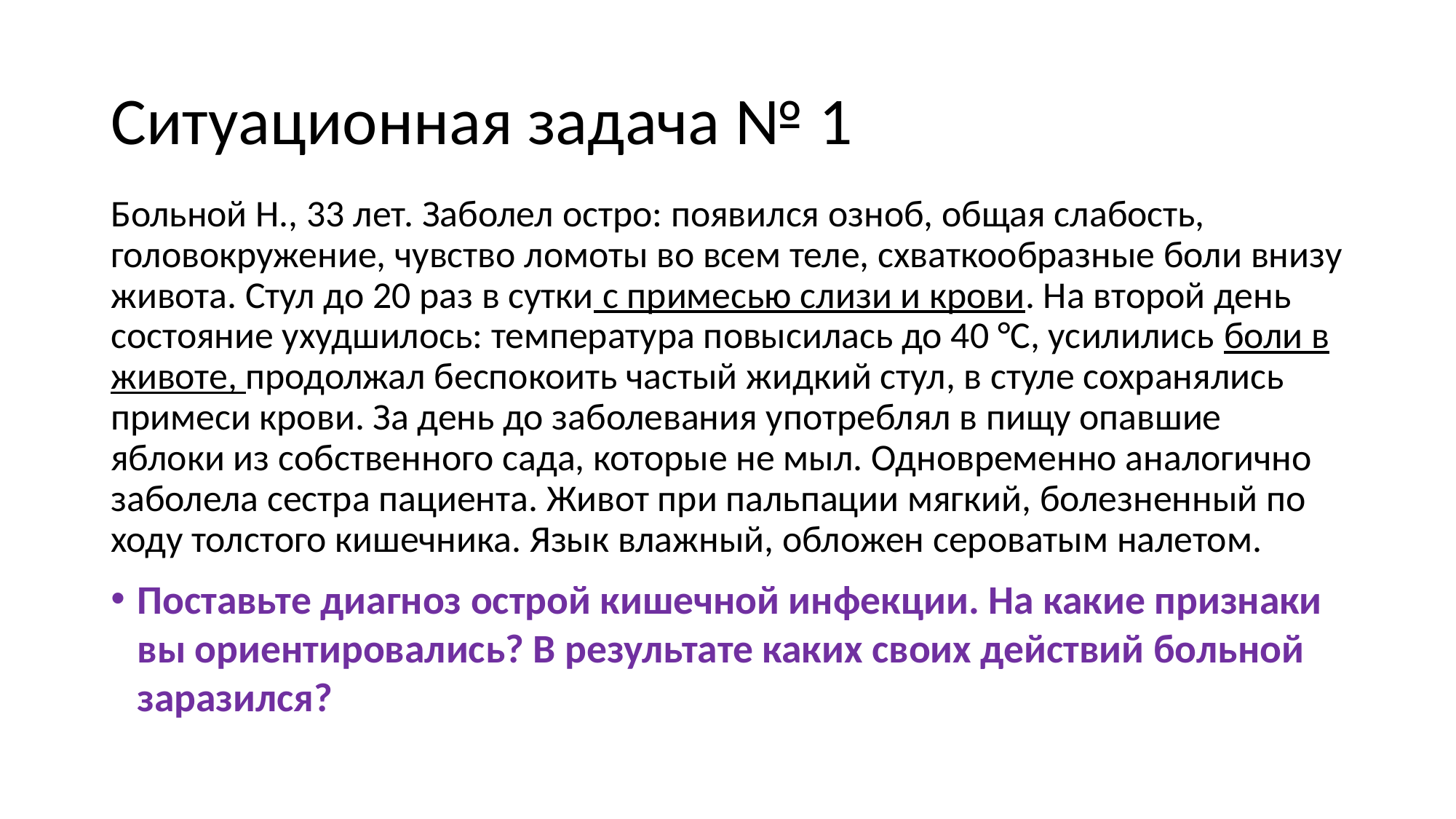

# Ситуационная задача № 1
Больной Н., 33 лет. Заболел остро: появился озноб, общая слабость, головокружение, чувство ломоты во всем теле, схваткообразные боли внизу живота. Стул до 20 раз в сутки с примесью слизи и крови. На второй день состояние ухудшилось: температура повысилась до 40 °С, усилились боли в животе, продолжал беспокоить частый жидкий стул, в стуле сохранялись примеси крови. За день до заболевания употреблял в пищу опавшие яблоки из собственного сада, которые не мыл. Одновременно аналогично заболела сестра пациента. Живот при пальпации мягкий, болезненный по ходу толстого кишечника. Язык влажный, обложен сероватым налетом.
Поставьте диагноз острой кишечной инфекции. На какие признаки вы ориентировались? В результате каких своих действий больной заразился?